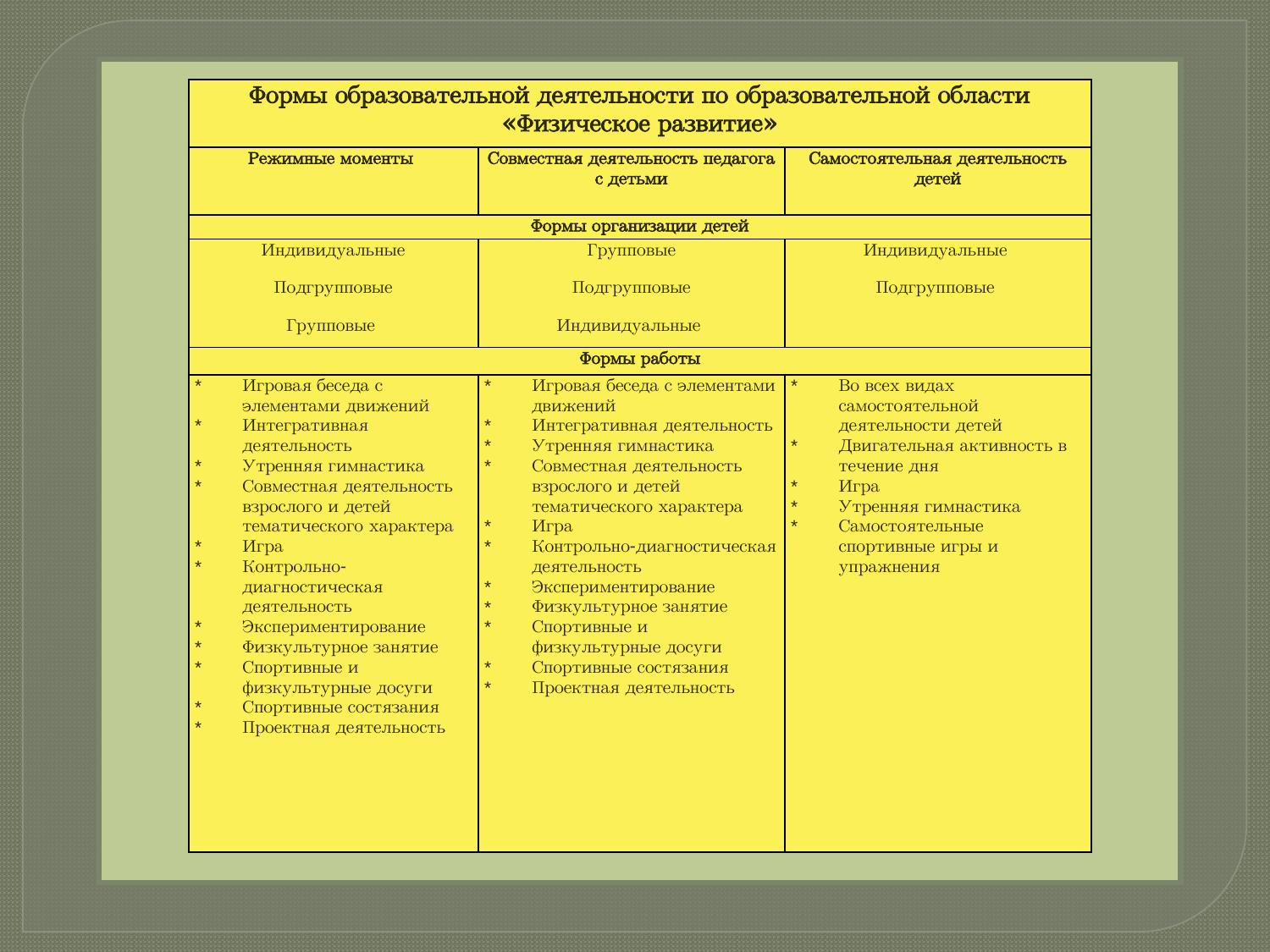

| Формы образовательной деятельности по образовательной области «Физическое развитие» |  |  |
| --- | --- | --- |
| Режимные моменты | Совместная деятельность педагога с детьми | Самостоятельная деятельность детей |
| Формы организации детей |  |  |
| Индивидуальные Подгрупповые Групповые | Групповые Подгрупповые Индивидуальные | Индивидуальные Подгрупповые |
| Формы работы |  |  |
| Игровая беседа с элементами движений Интегративная деятельность Утренняя гимнастика Совместная деятельность взрослого и детей тематического характера Игра Контрольно-диагностическая деятельность Экспериментирование Физкультурное занятие Спортивные и физкультурные досуги Спортивные состязания Проектная деятельность | Игровая беседа с элементами движений Интегративная деятельность Утренняя гимнастика Совместная деятельность взрослого и детей тематического характера Игра Контрольно-диагностическая деятельность Экспериментирование Физкультурное занятие Спортивные и физкультурные досуги Спортивные состязания Проектная деятельность | Во всех видах самостоятельной деятельности детей Двигательная активность в течение дня Игра Утренняя гимнастика Самостоятельные спортивные игры и упражнения |